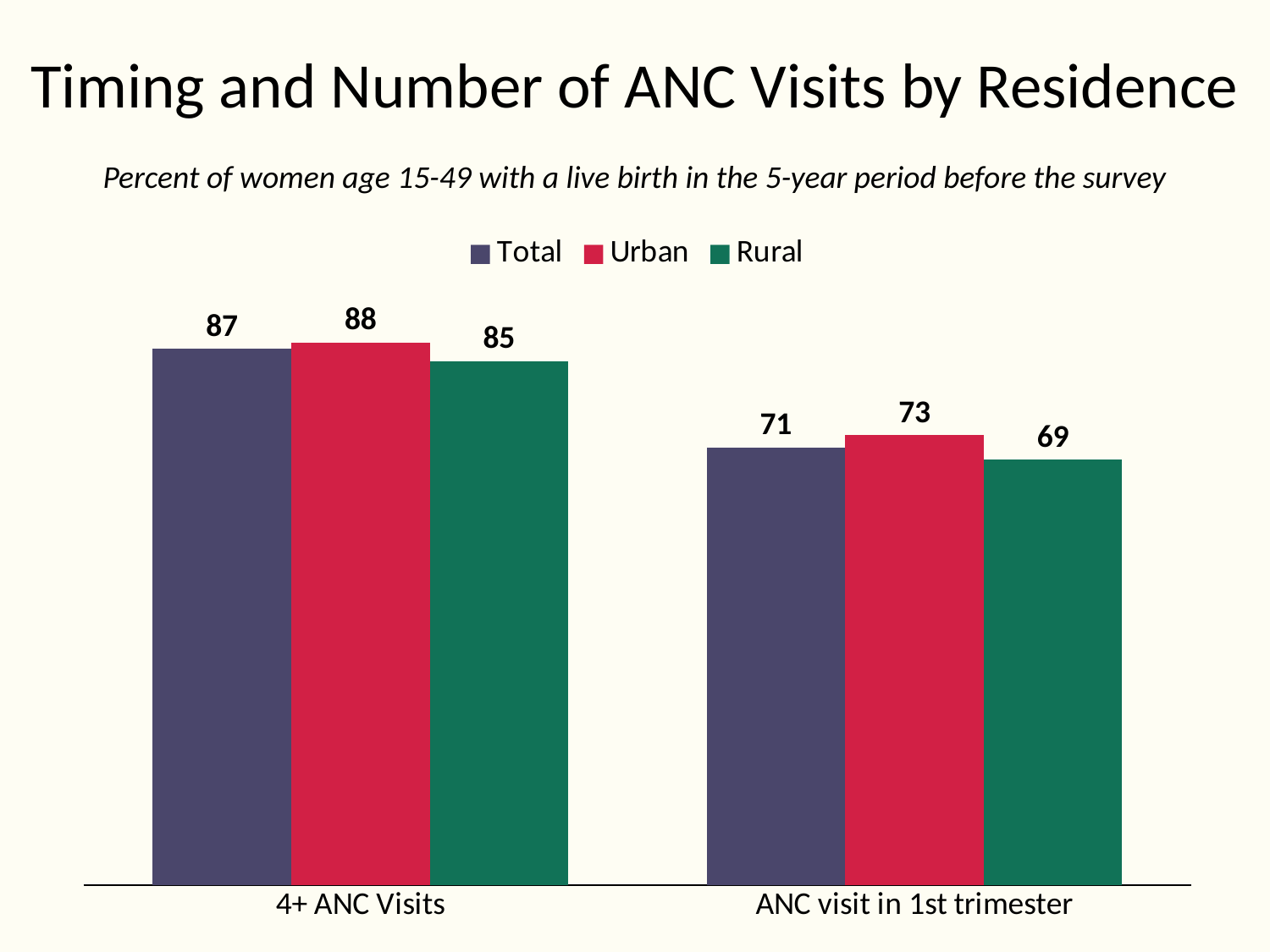

# Timing and Number of ANC Visits by Residence
Percent of women age 15-49 with a live birth in the 5-year period before the survey

### Chart

| Category | Total | Urban | Rural |
|---|---|---|---|
| 4+ ANC Visits | 87.0 | 88.0 | 85.0 |
| ANC visit in 1st trimester | 71.0 | 73.0 | 69.0 |